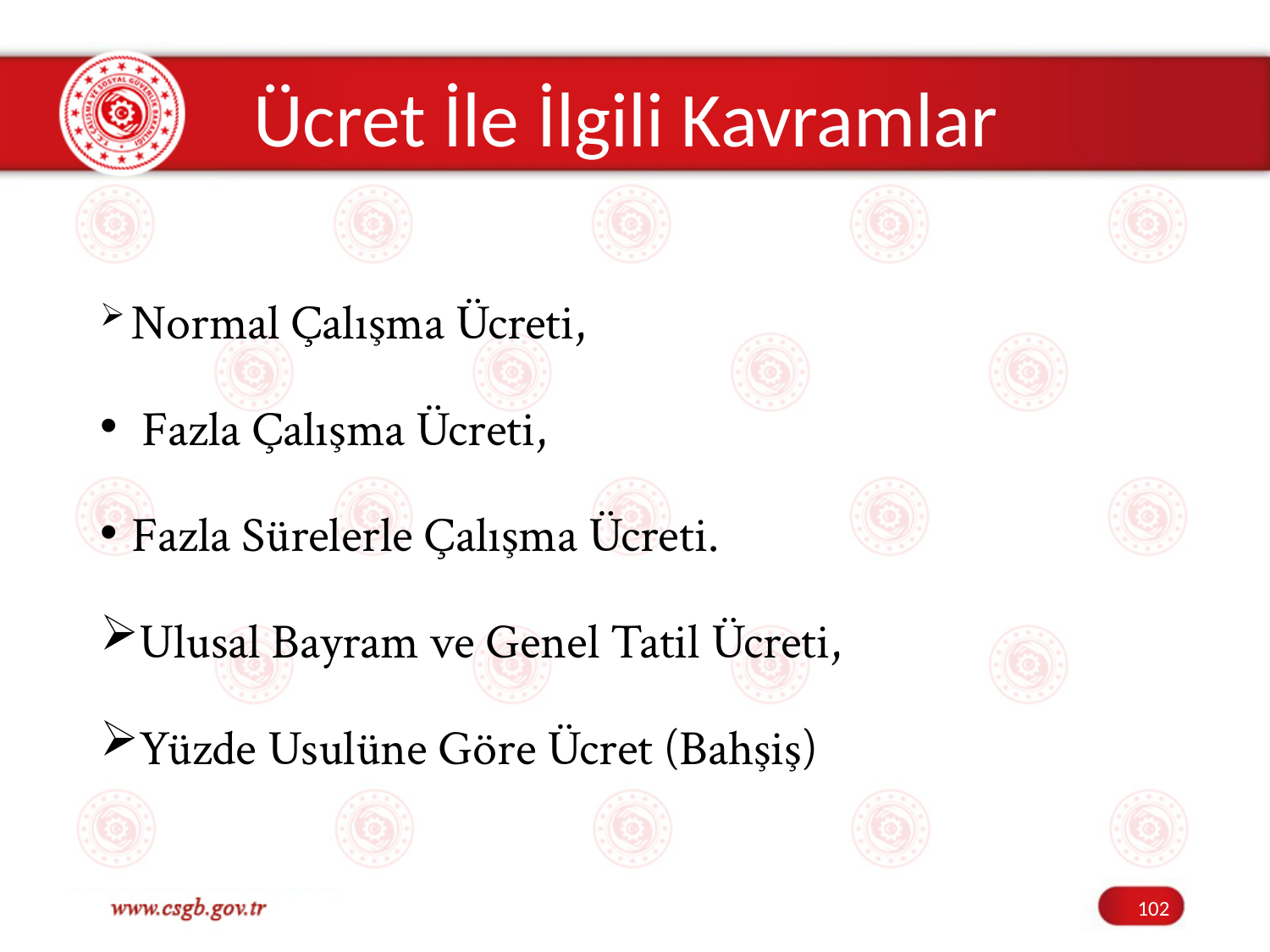

# Ücret İle İlgili Kavramlar
Normal Çalışma Ücreti,
 Fazla Çalışma Ücreti,
Fazla Sürelerle Çalışma Ücreti.
Ulusal Bayram ve Genel Tatil Ücreti,
Yüzde Usulüne Göre Ücret (Bahşiş)

102